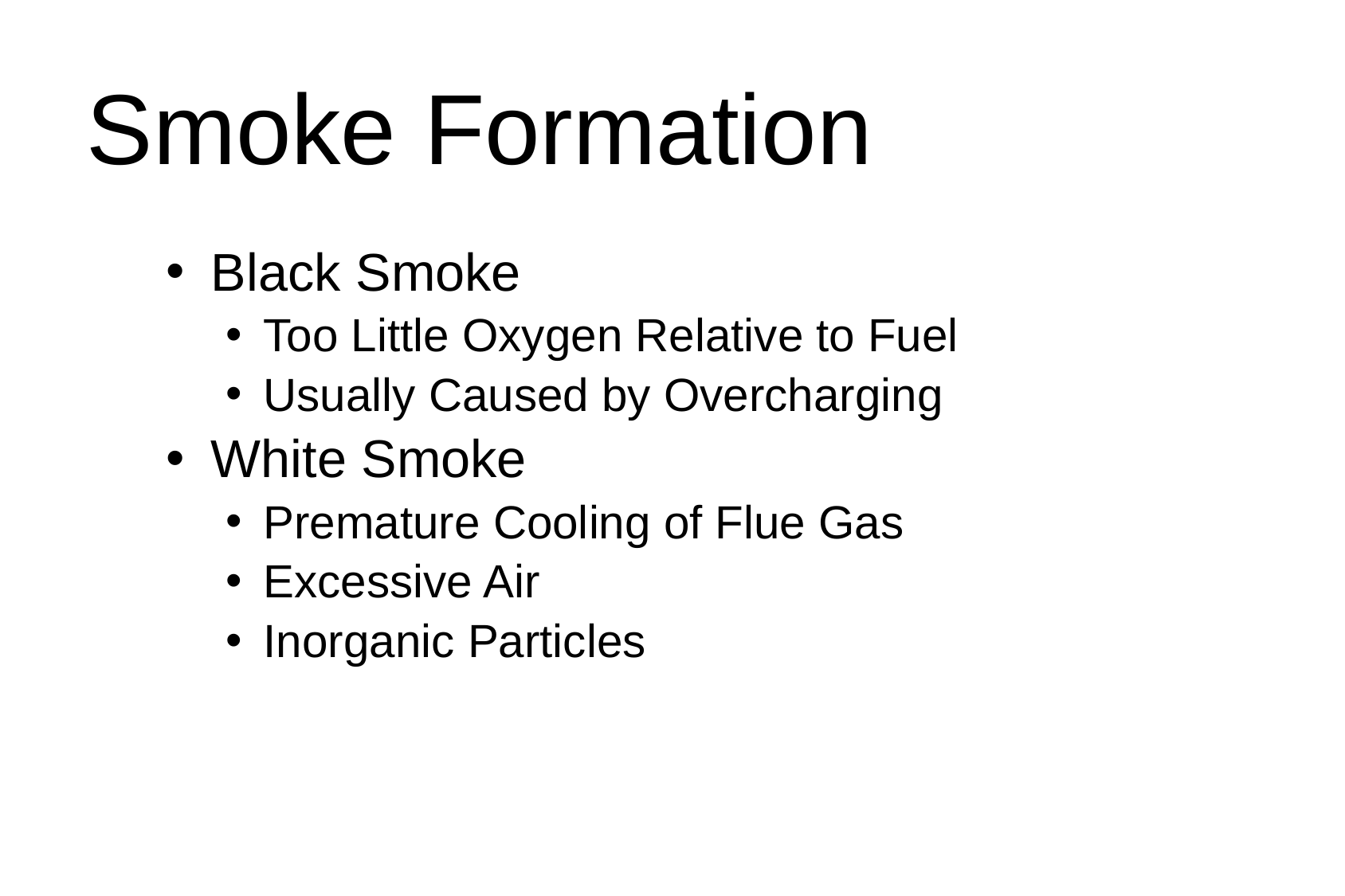

# Smoke Formation
Black Smoke
Too Little Oxygen Relative to Fuel
Usually Caused by Overcharging
White Smoke
Premature Cooling of Flue Gas
Excessive Air
Inorganic Particles